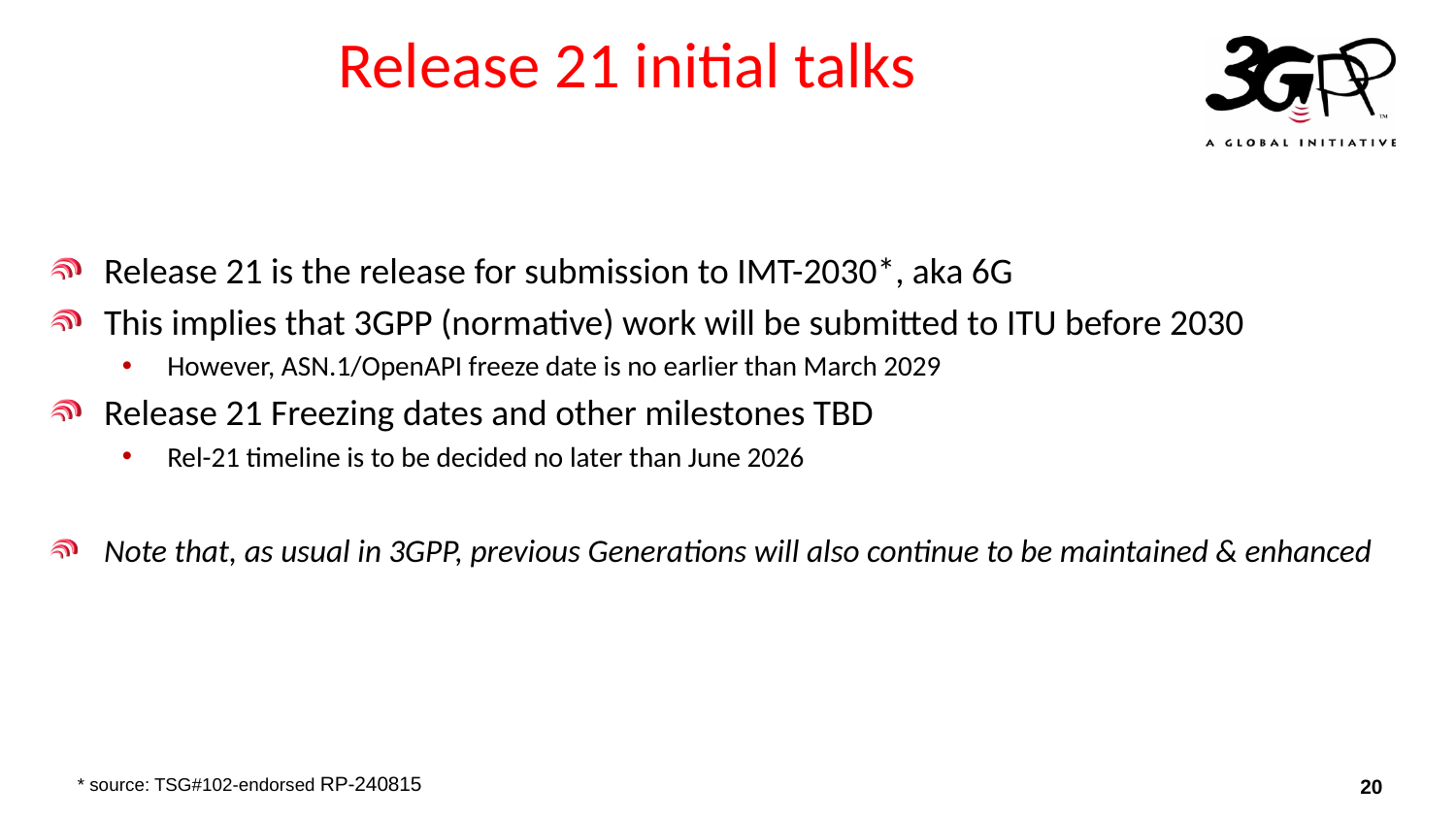

# Release 21 initial talks
Release 21 is the release for submission to IMT-2030*, aka 6G
This implies that 3GPP (normative) work will be submitted to ITU before 2030
However, ASN.1/OpenAPI freeze date is no earlier than March 2029
Release 21 Freezing dates and other milestones TBD
Rel-21 timeline is to be decided no later than June 2026

Note that, as usual in 3GPP, previous Generations will also continue to be maintained & enhanced

* source: TSG#102-endorsed RP-240815